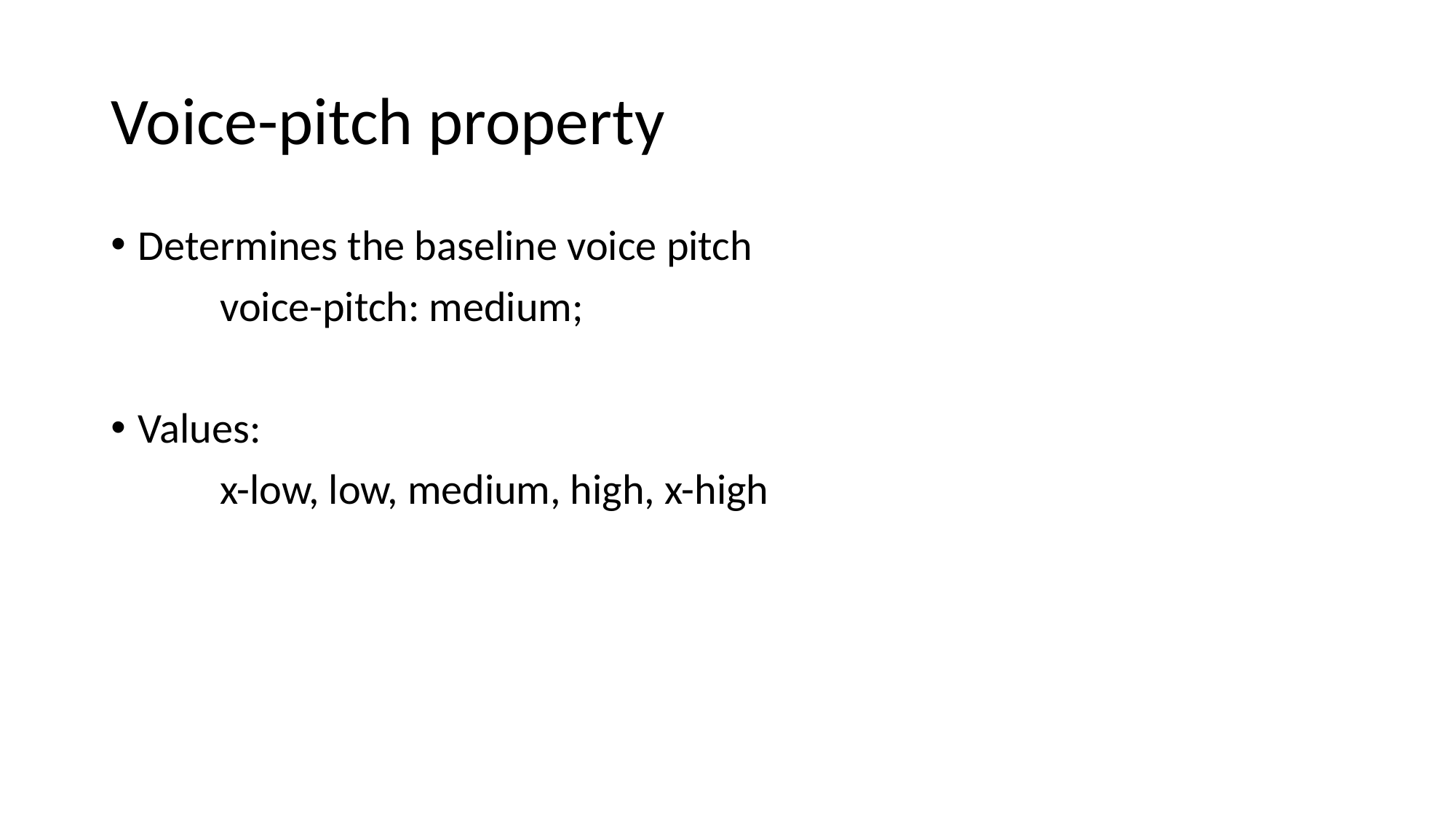

# Voice-pitch property
Determines the baseline voice pitch
	voice-pitch: medium;

Values:
	x-low, low, medium, high, x-high